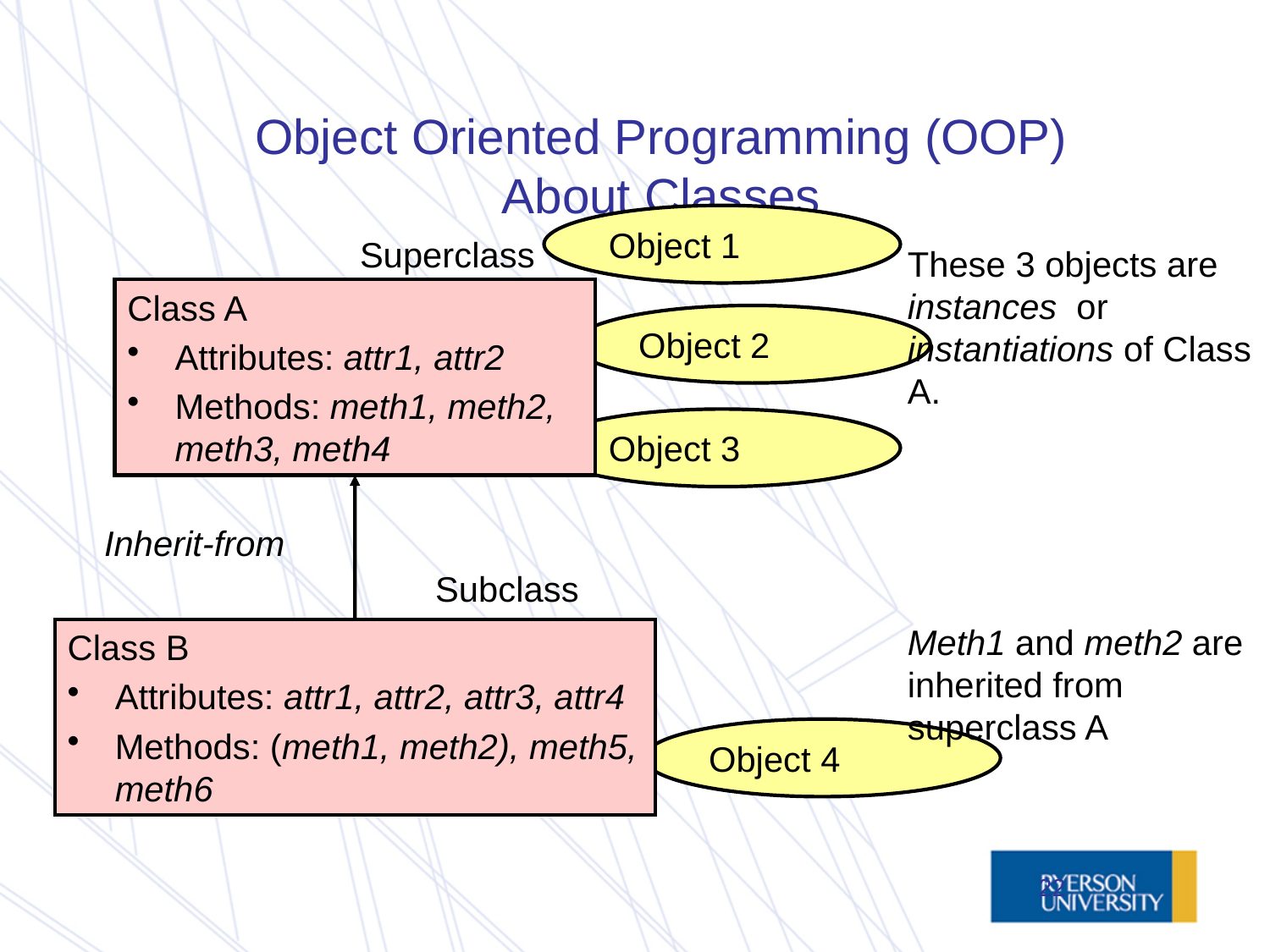

# Object Oriented Programming (OOP) About Classes
Object 1
Superclass
These 3 objects are instances  or instantiations of Class A.
Class A
Attributes: attr1, attr2
Methods: meth1, meth2, meth3, meth4
Object 2
Object 3
Inherit-from
Subclass
Meth1 and meth2 are inherited from superclass A
Class B
Attributes: attr1, attr2, attr3, attr4
Methods: (meth1, meth2), meth5, meth6
Object 4
22